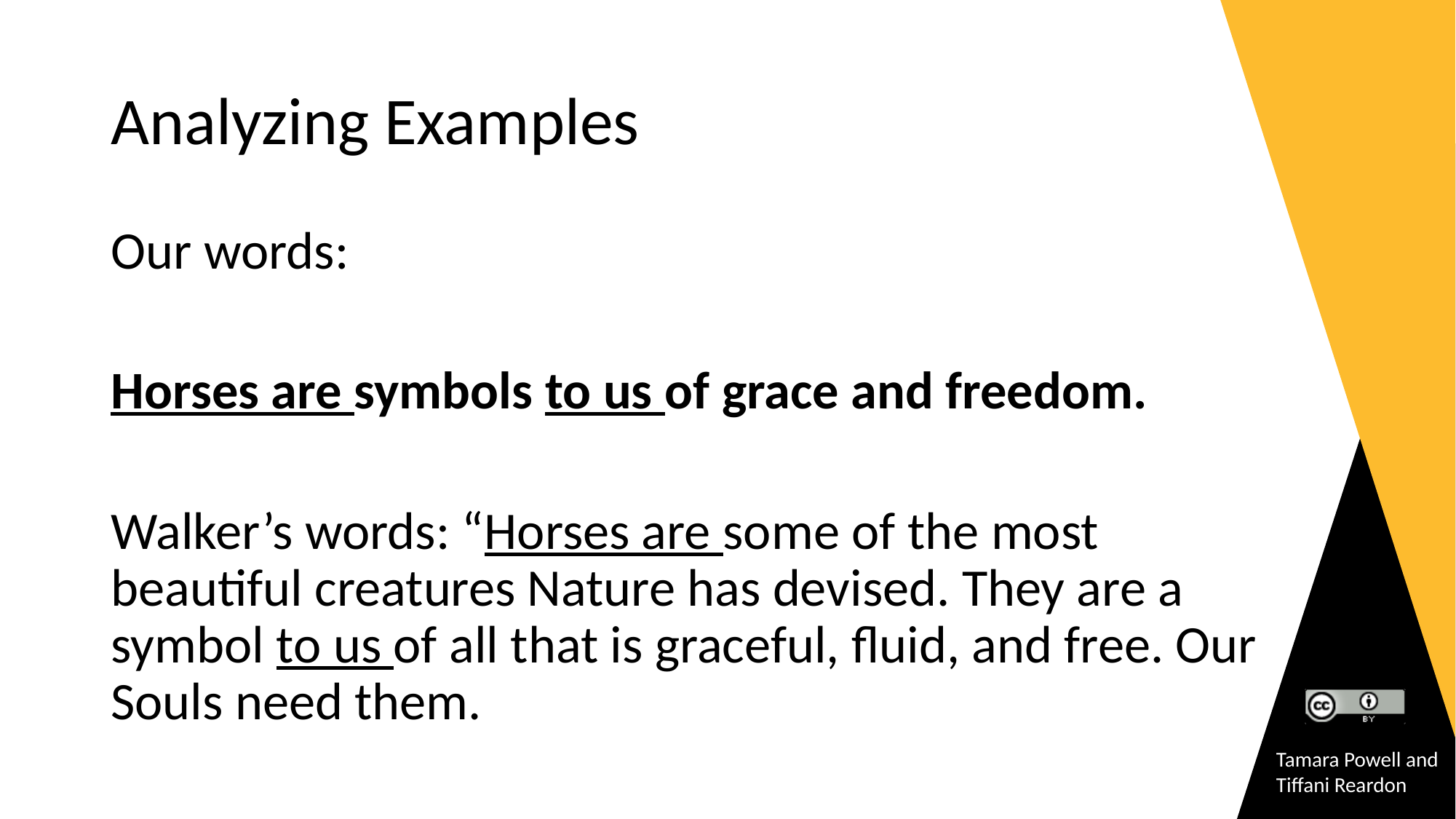

# Analyzing Examples
Our words:

Horses are symbols to us of grace and freedom.

Walker’s words: “Horses are some of the most beautiful creatures Nature has devised. They are a symbol to us of all that is graceful, fluid, and free. Our Souls need them.